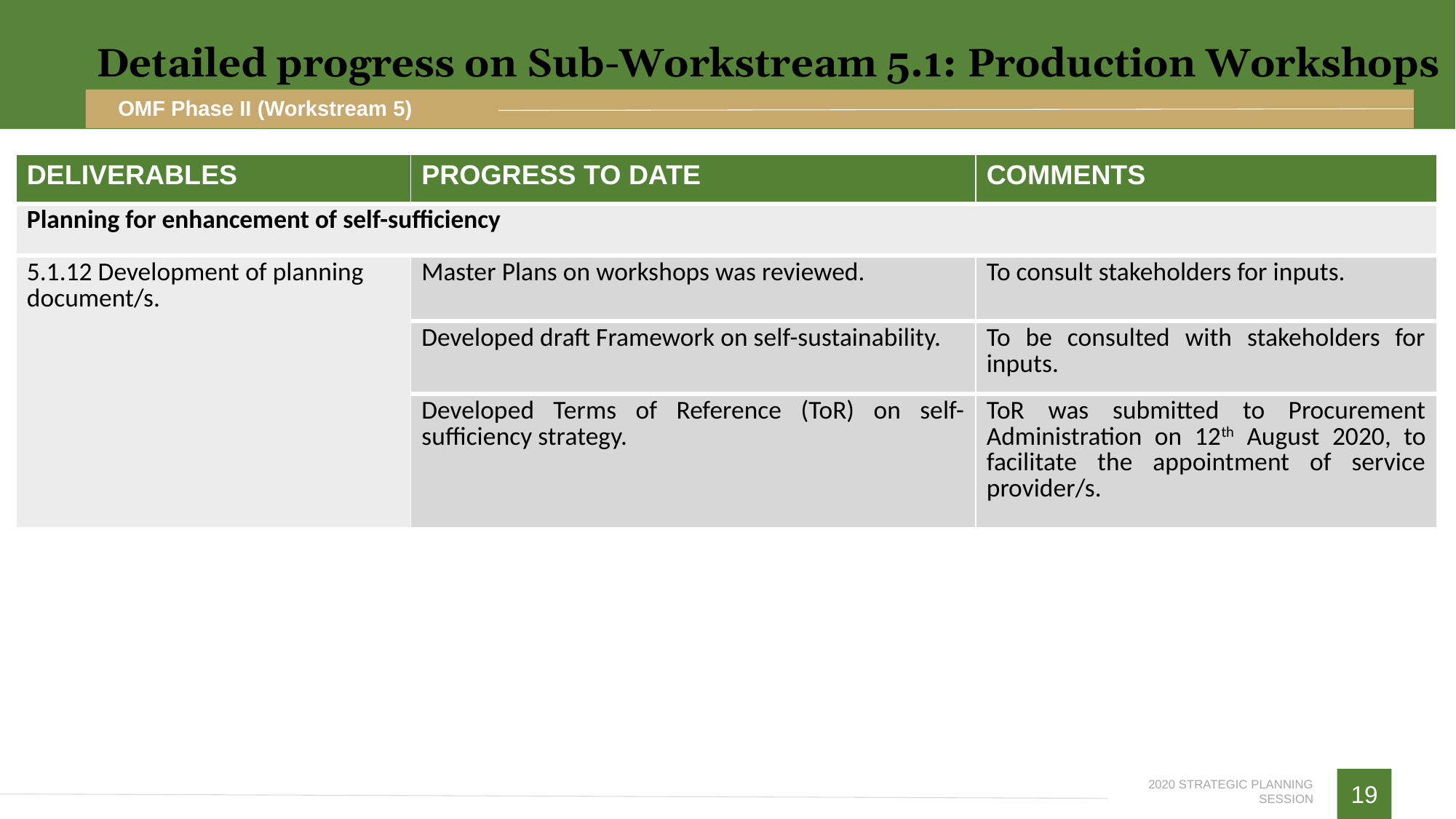

Detailed progress on Sub-Workstream 5.1: Production Workshops

OMF Phase II (Workstream 5)
| DELIVERABLES | PROGRESS TO DATE | COMMENTS |
| --- | --- | --- |
| Planning for enhancement of self-sufficiency |  |  |
| 5.1.12 Development of planning document/s. | Master Plans on workshops was reviewed. | To consult stakeholders for inputs. |
|  | Developed draft Framework on self-sustainability. | To be consulted with stakeholders for inputs. |
|  | Developed Terms of Reference (ToR) on self-sufficiency strategy. | ToR was submitted to Procurement Administration on 12th August 2020, to facilitate the appointment of service provider/s. |